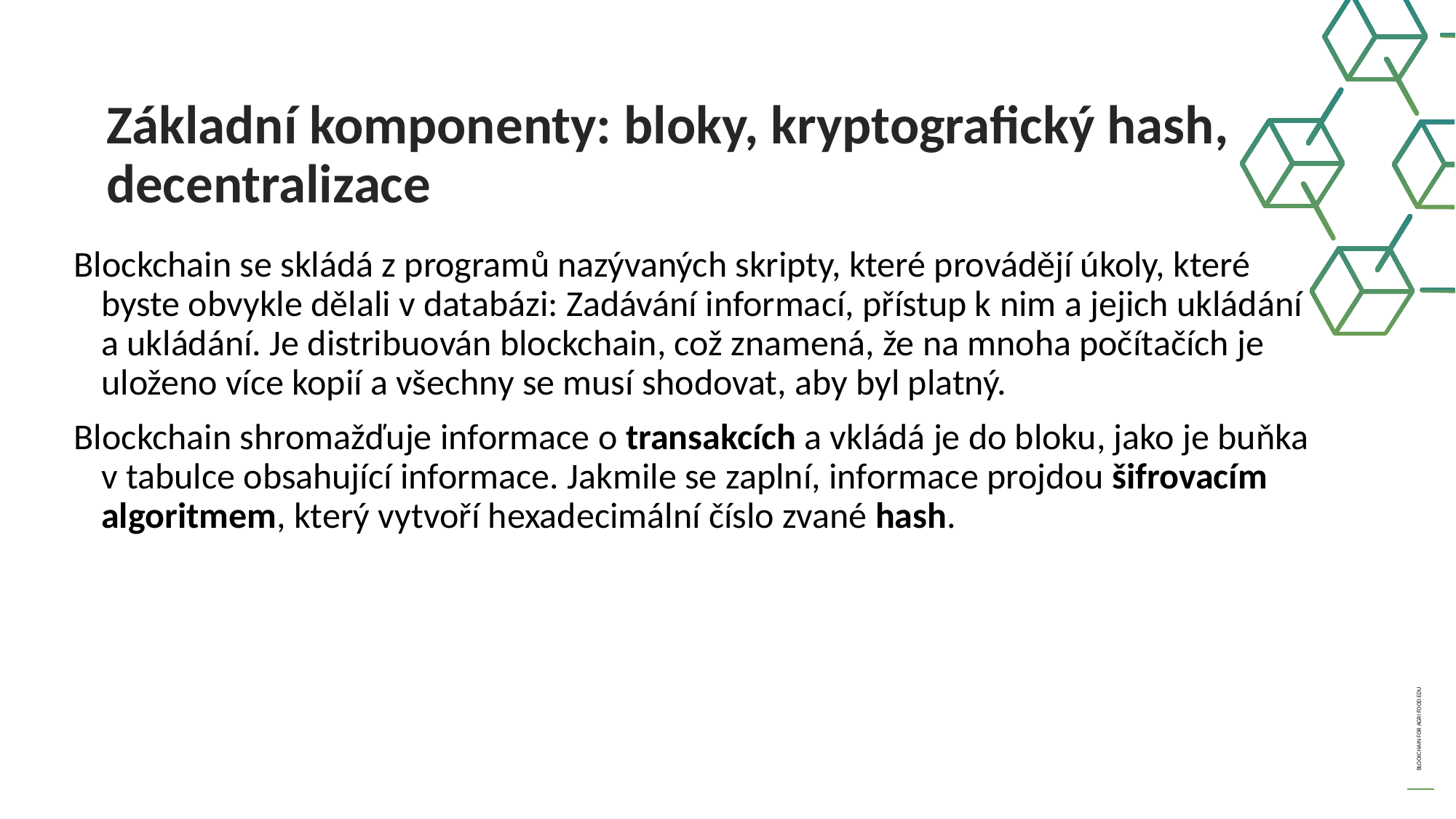

Základní komponenty: bloky, kryptografický hash, decentralizace
Blockchain se skládá z programů nazývaných skripty, které provádějí úkoly, které byste obvykle dělali v databázi: Zadávání informací, přístup k nim a jejich ukládání a ukládání. Je distribuován blockchain, což znamená, že na mnoha počítačích je uloženo více kopií a všechny se musí shodovat, aby byl platný.
Blockchain shromažďuje informace o transakcích a vkládá je do bloku, jako je buňka v tabulce obsahující informace. Jakmile se zaplní, informace projdou šifrovacím algoritmem, který vytvoří hexadecimální číslo zvané hash.